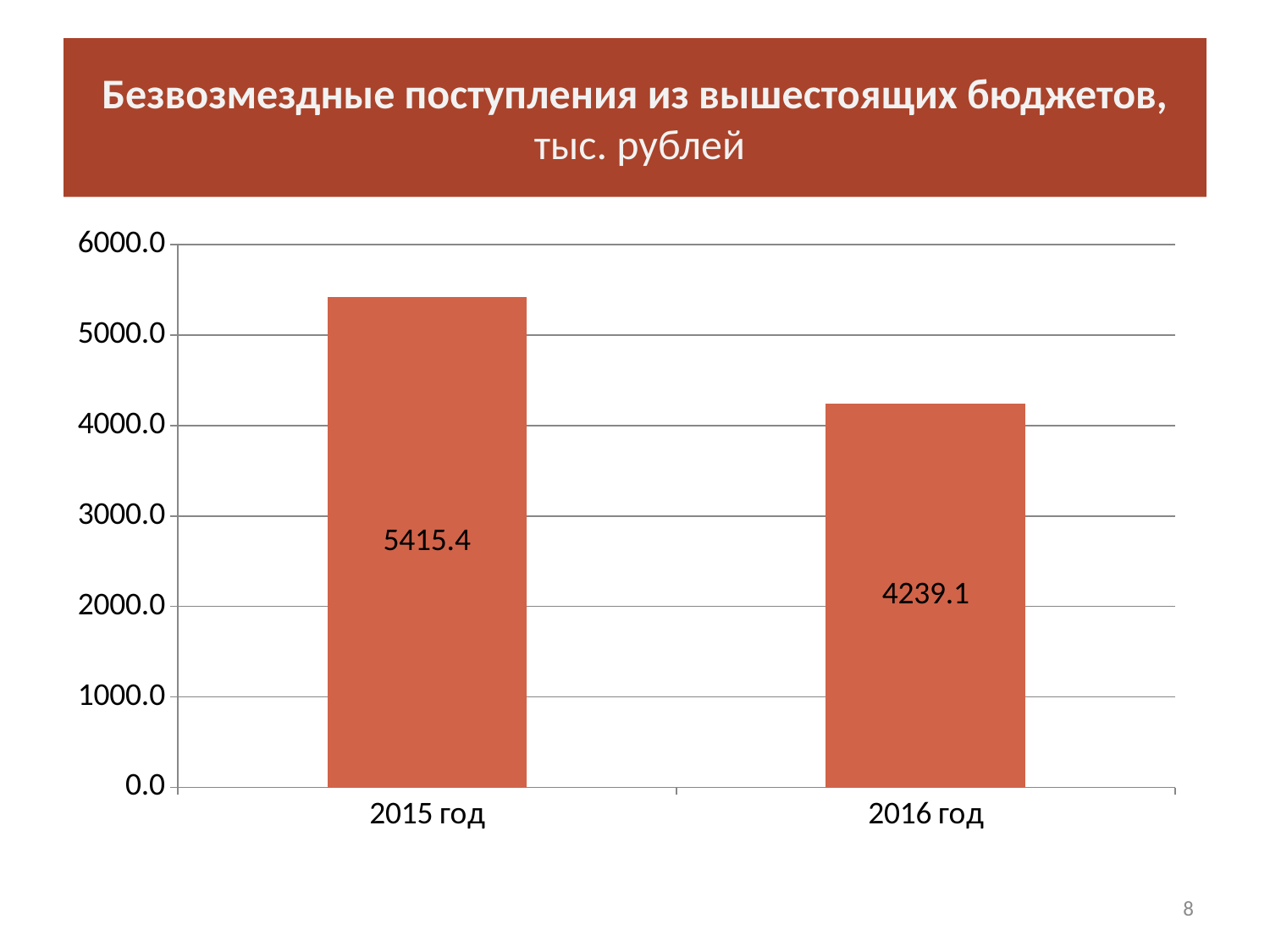

# Безвозмездные поступления из вышестоящих бюджетов, тыс. рублей

### Chart

| Category | 5415,4 |
|---|---|
| 2015 год | 5415.4 |
| 2016 год | 4239.1 |
8